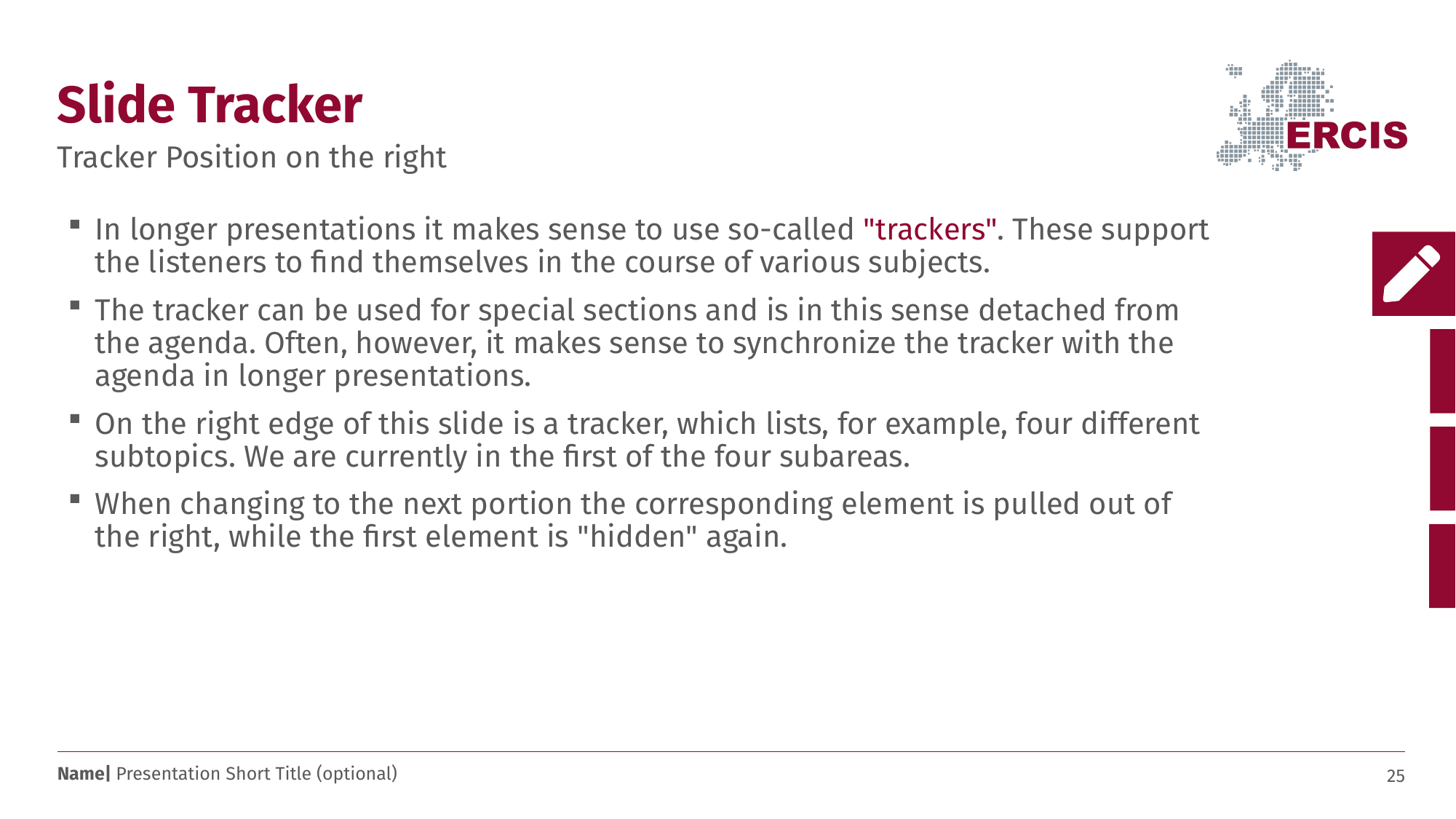

# Slide Tracker
Tracker Position on the right
In longer presentations it makes sense to use so-called "trackers". These support the listeners to find themselves in the course of various subjects.
The tracker can be used for special sections and is in this sense detached from the agenda. Often, however, it makes sense to synchronize the tracker with the agenda in longer presentations.
On the right edge of this slide is a tracker, which lists, for example, four different subtopics. We are currently in the first of the four subareas.
When changing to the next portion the corresponding element is pulled out of the right, while the first element is "hidden" again.

25